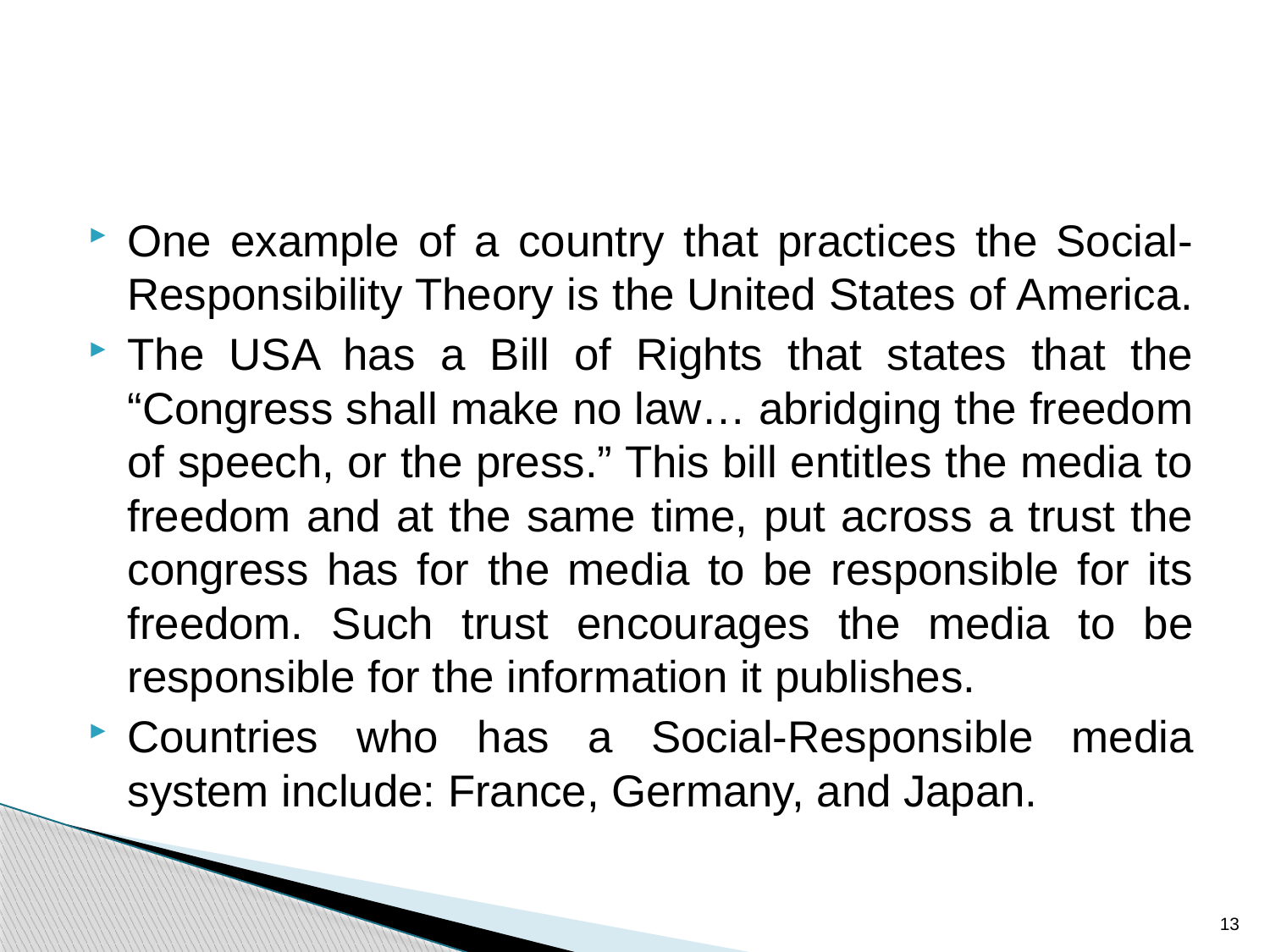

#
One example of a country that practices the Social-Responsibility Theory is the United States of America.
The USA has a Bill of Rights that states that the “Congress shall make no law… abridging the freedom of speech, or the press.” This bill entitles the media to freedom and at the same time, put across a trust the congress has for the media to be responsible for its freedom. Such trust encourages the media to be responsible for the information it publishes.
Countries who has a Social-Responsible media system include: France, Germany, and Japan.

13